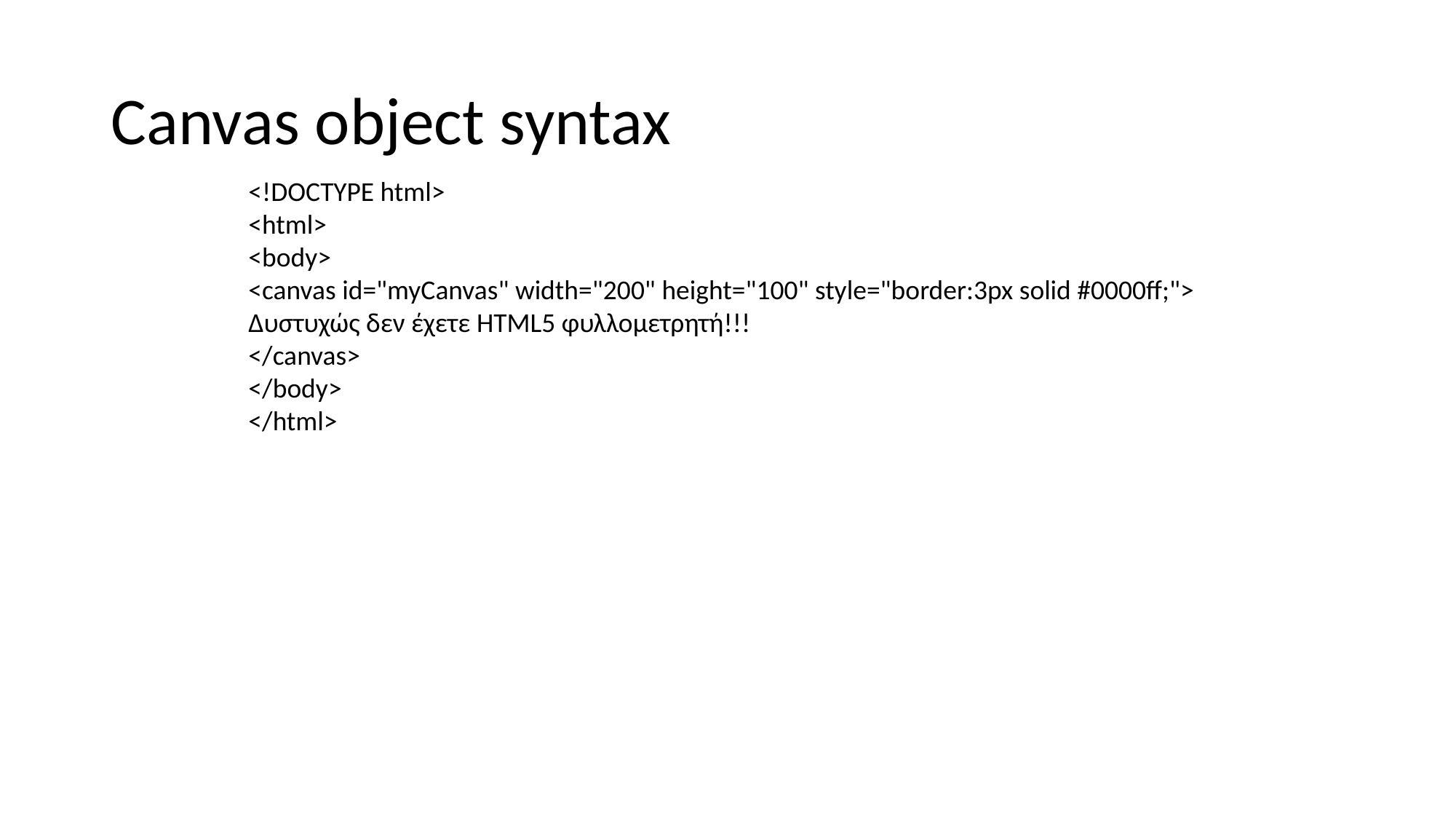

# Canvas object syntax
<!DOCTYPE html>
<html>
<body>
<canvas id="myCanvas" width="200" height="100" style="border:3px solid #0000ff;">
Δυστυχώς δεν έχετε HTML5 φυλλομετρητή!!!
</canvas>
</body>
</html>